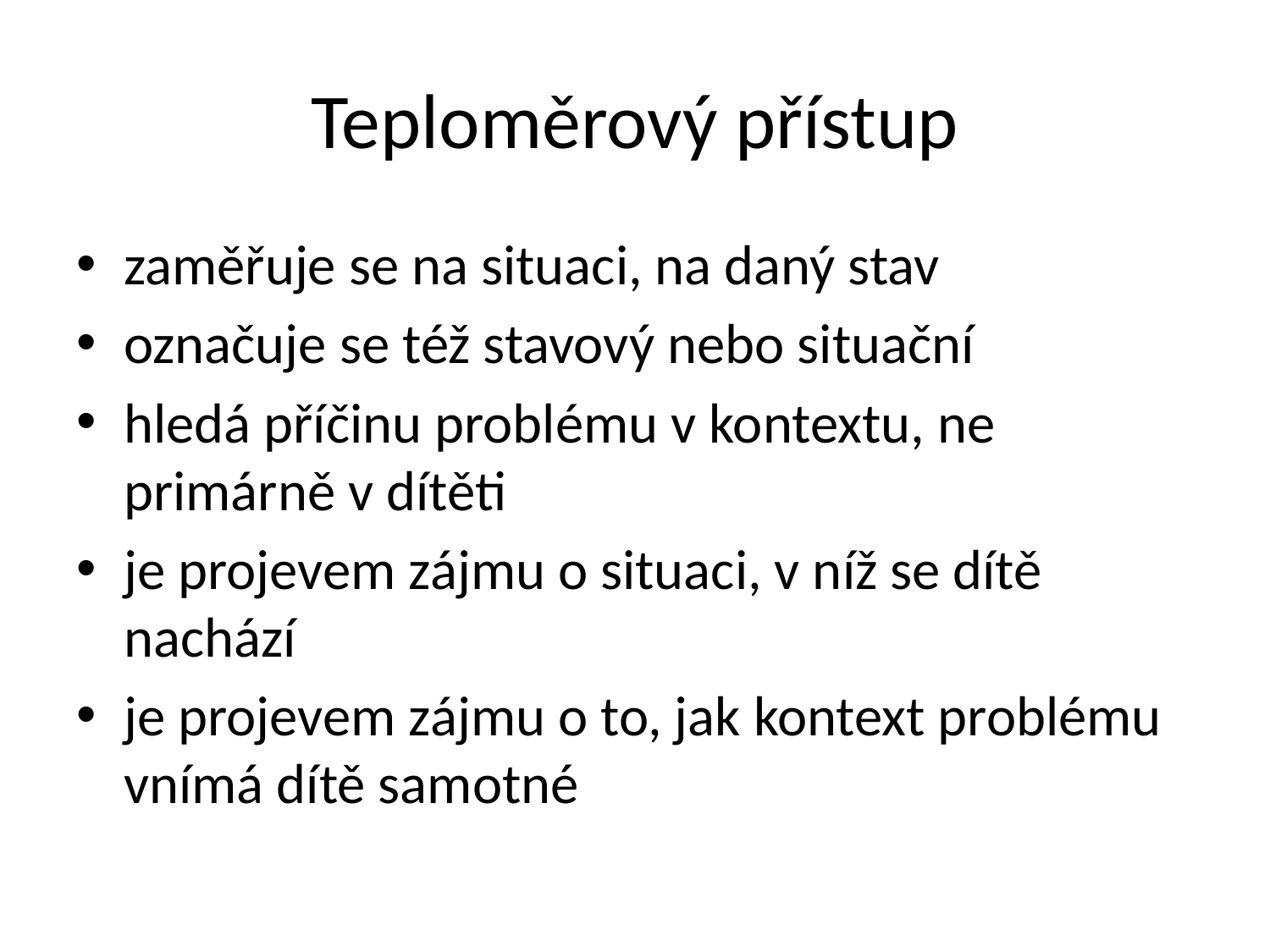

# Teploměrový přístup
zaměřuje se na situaci, na daný stav
označuje se též stavový nebo situační
hledá příčinu problému v kontextu, ne primárně v dítěti
je projevem zájmu o situaci, v níž se dítě nachází
je projevem zájmu o to, jak kontext problému vnímá dítě samotné